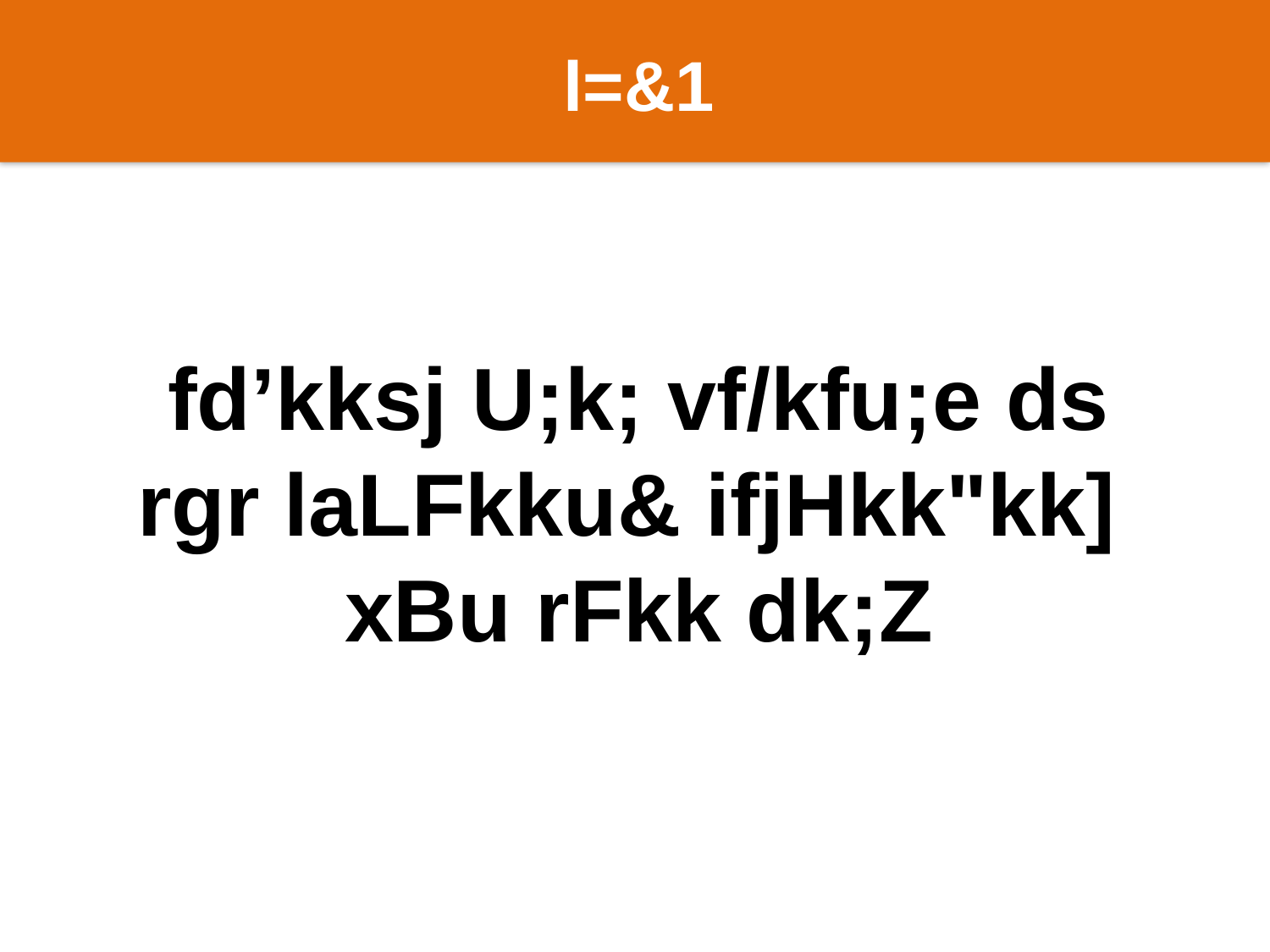

l=&1
fd’kksj U;k; vf/kfu;e ds rgr laLFkku& ifjHkk"kk]
xBu rFkk dk;Z